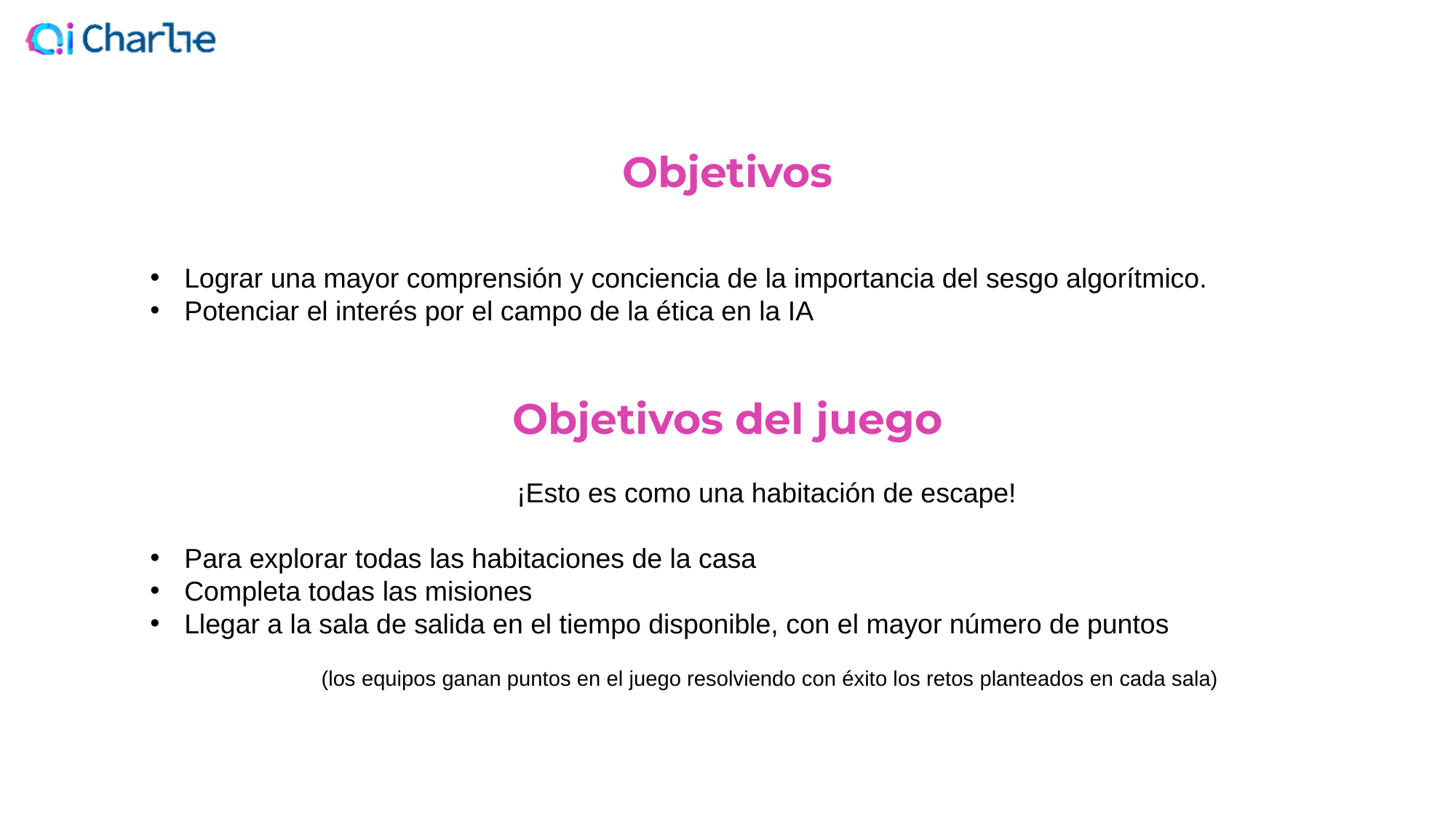

Objetivos

Lograr una mayor comprensión y conciencia de la importancia del sesgo algorítmico.
Potenciar el interés por el campo de la ética en la IA

Objetivos del juego

¡Esto es como una habitación de escape!

Para explorar todas las habitaciones de la casa
Completa todas las misiones
Llegar a la sala de salida en el tiempo disponible, con el mayor número de puntos

(los equipos ganan puntos en el juego resolviendo con éxito los retos planteados en cada sala)